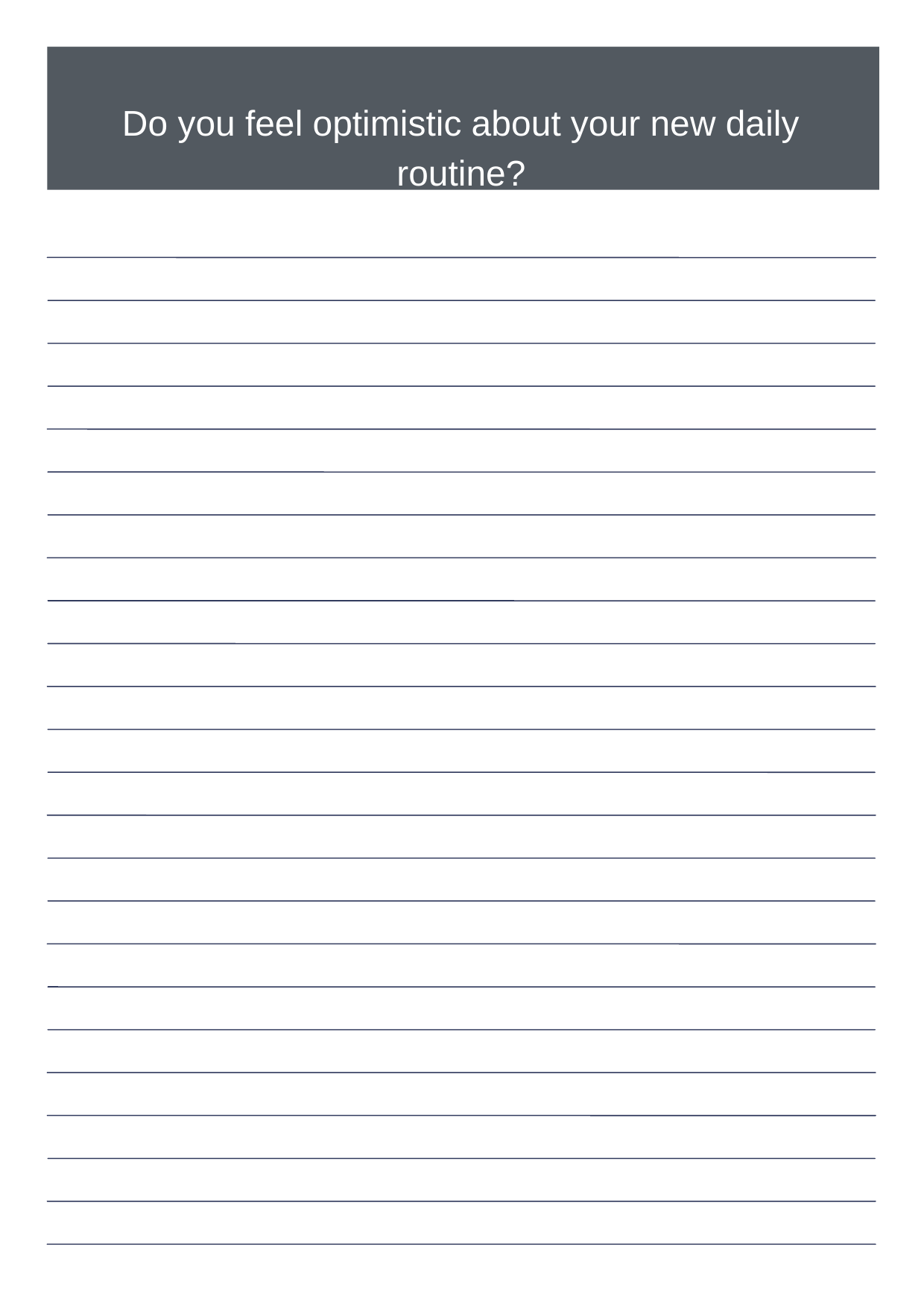

Do you feel optimistic about your new daily routine?